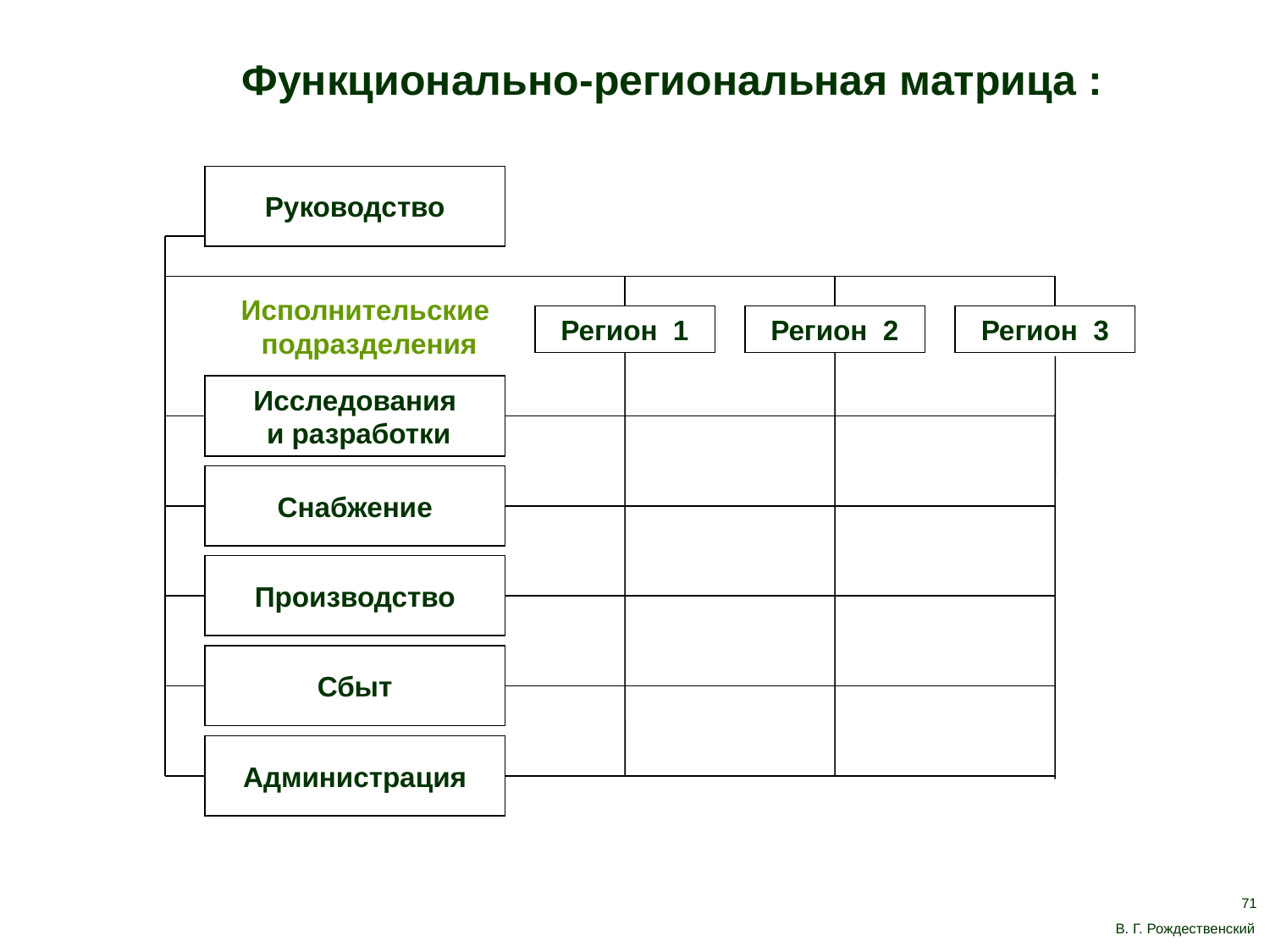

Функционально-региональная матрица :

Руководство

Исполнительские
подразделения
Регион  1
Регион  2
Регион  3
Исследования
 и разработки

Снабжение

Производство

Сбыт

Администрация

71
В. Г. Рождественский